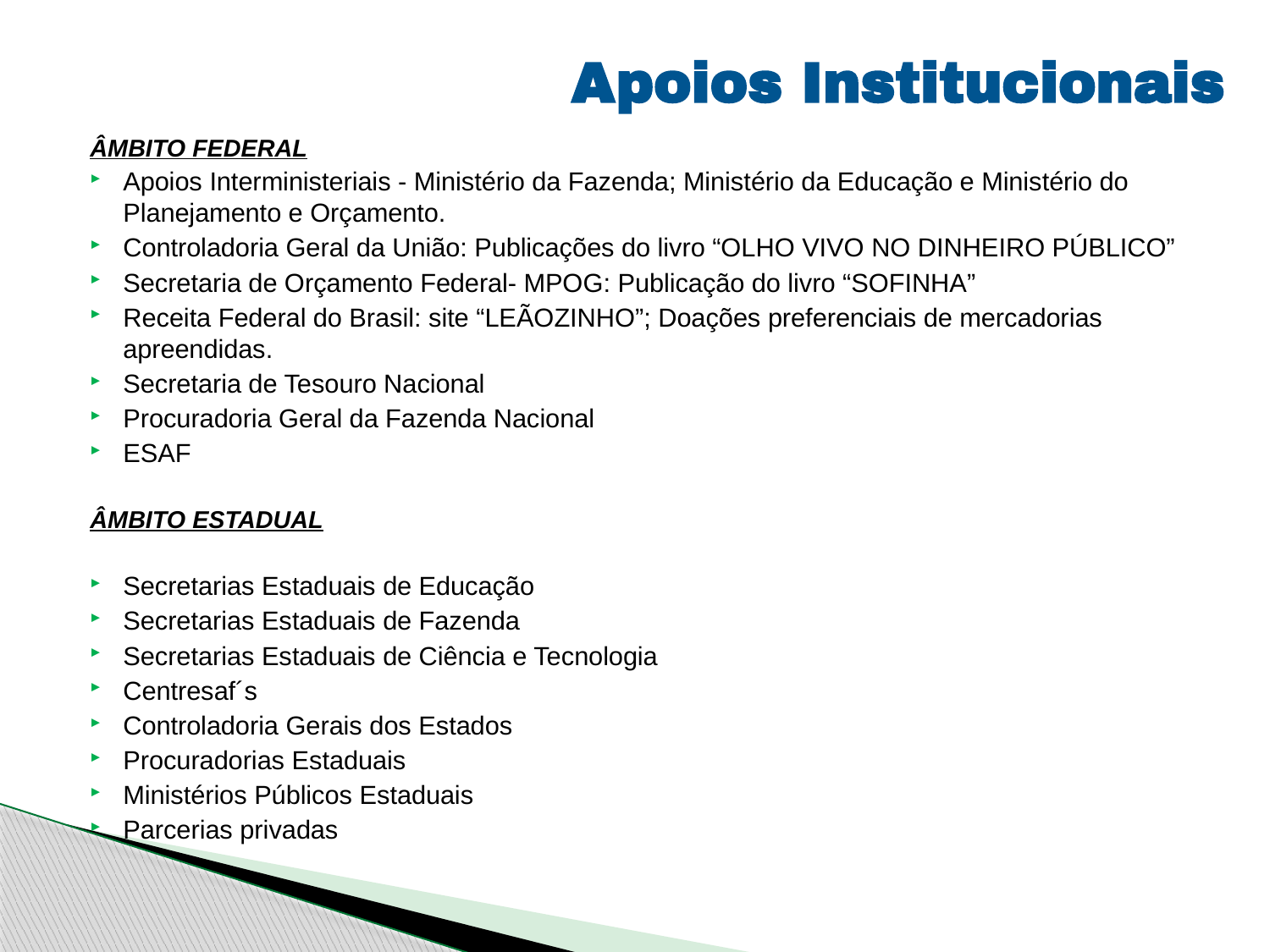

# Apoios Institucionais
ÂMBITO FEDERAL
Apoios Interministeriais - Ministério da Fazenda; Ministério da Educação e Ministério do Planejamento e Orçamento.
Controladoria Geral da União: Publicações do livro “OLHO VIVO NO DINHEIRO PÚBLICO”
Secretaria de Orçamento Federal- MPOG: Publicação do livro “SOFINHA”
Receita Federal do Brasil: site “LEÃOZINHO”; Doações preferenciais de mercadorias apreendidas.
Secretaria de Tesouro Nacional
Procuradoria Geral da Fazenda Nacional
ESAF

ÂMBITO ESTADUAL

Secretarias Estaduais de Educação
Secretarias Estaduais de Fazenda
Secretarias Estaduais de Ciência e Tecnologia
Centresaf´s
Controladoria Gerais dos Estados
Procuradorias Estaduais
Ministérios Públicos Estaduais
Parcerias privadas